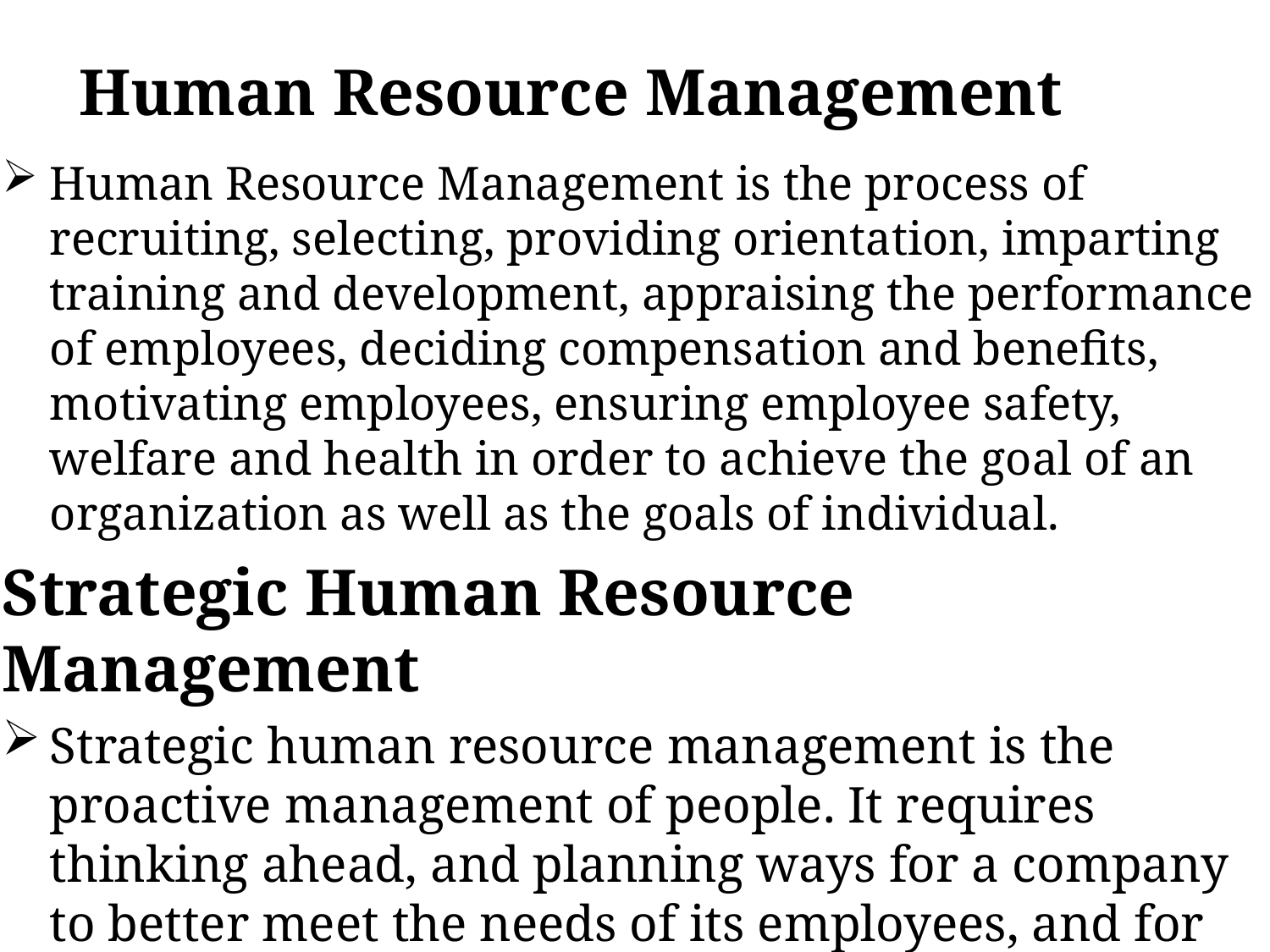

Human Resource Management
Human Resource Management is the process of recruiting, selecting, providing orientation, imparting training and development, appraising the performance of employees, deciding compensation and benefits, motivating employees, ensuring employee safety, welfare and health in order to achieve the goal of an organization as well as the goals of individual.
Strategic Human Resource Management
Strategic human resource management is the proactive management of people. It requires thinking ahead, and planning ways for a company to better meet the needs of its employees, and for the employees to better meet the need of company or organization.